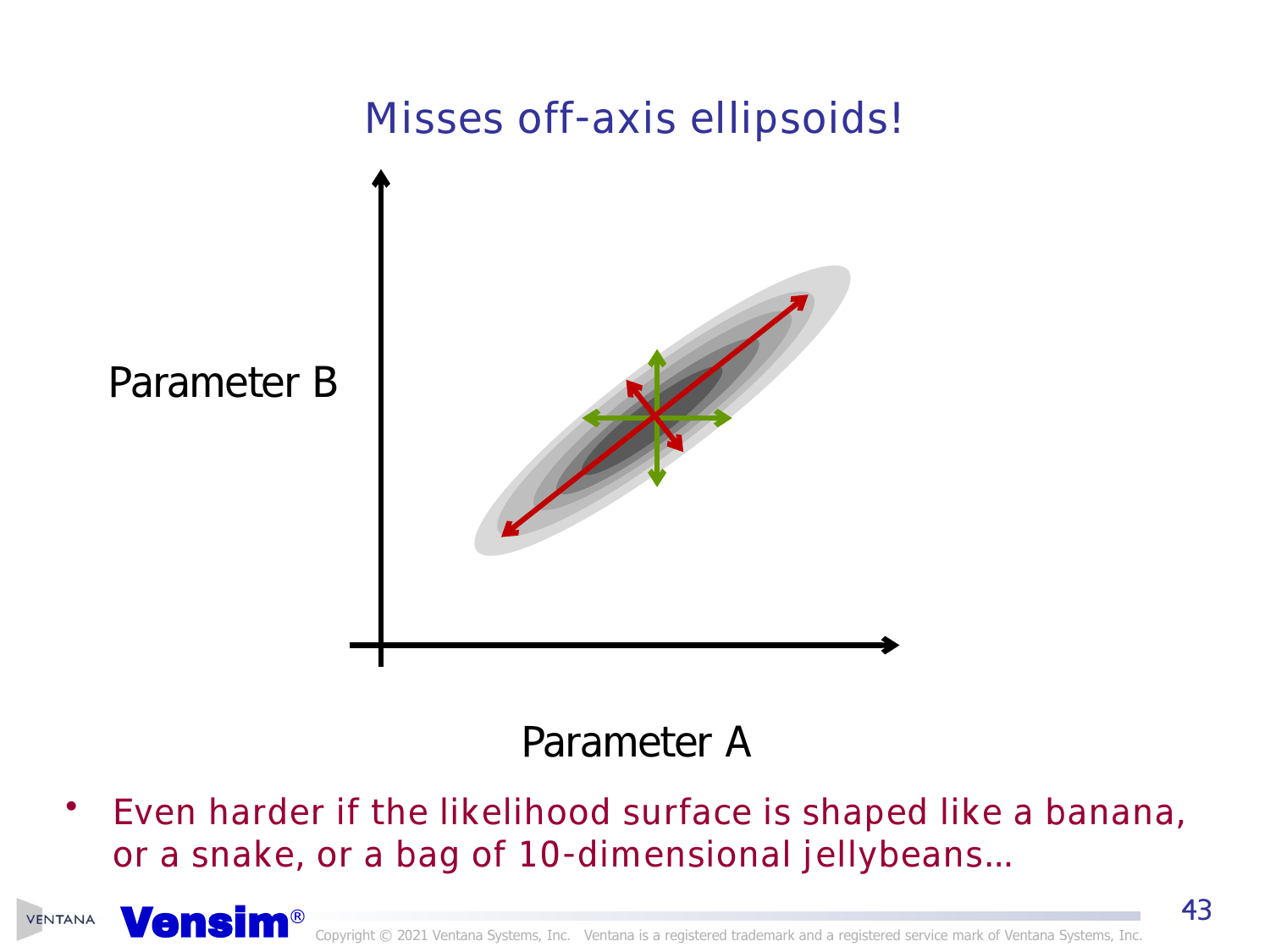

# Misses off-axis ellipsoids!
Parameter B

Parameter A
Even harder if the likelihood surface is shaped like a banana, or a snake, or a bag of 10-dimensional jellybeans…